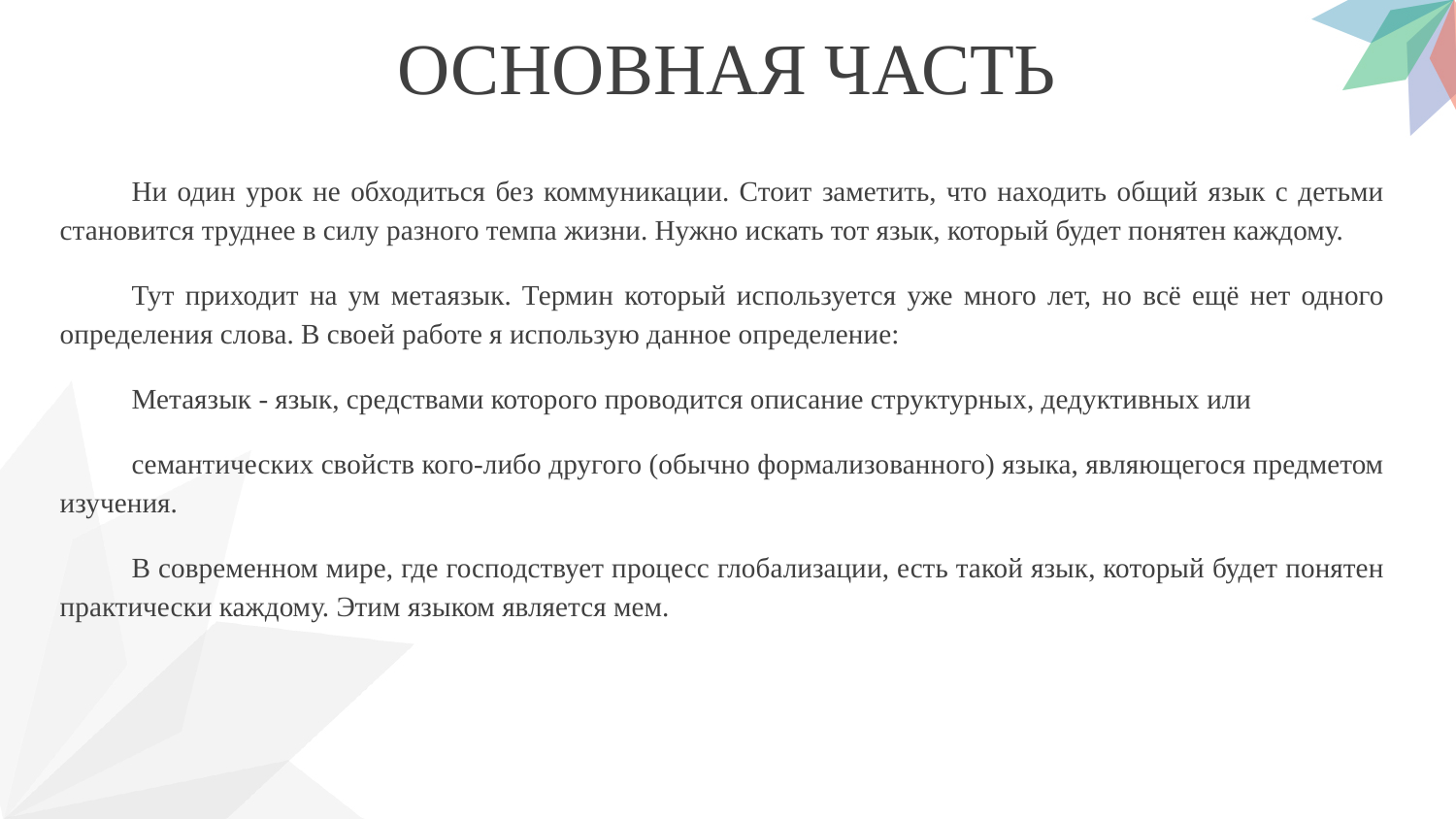

ОСНОВНАЯ ЧАСТЬ
Ни один урок не обходиться без коммуникации. Стоит заметить, что находить общий язык с детьми становится труднее в силу разного темпа жизни. Нужно искать тот язык, который будет понятен каждому.
Тут приходит на ум метаязык. Термин который используется уже много лет, но всё ещё нет одного определения слова. В своей работе я использую данное определение:
Метаязык - язык, средствами которого проводится описание структурных, дедуктивных или
семантических свойств кого-либо другого (обычно формализованного) языка, являющегося предметом изучения.
В современном мире, где господствует процесс глобализации, есть такой язык, который будет понятен практически каждому. Этим языком является мем.